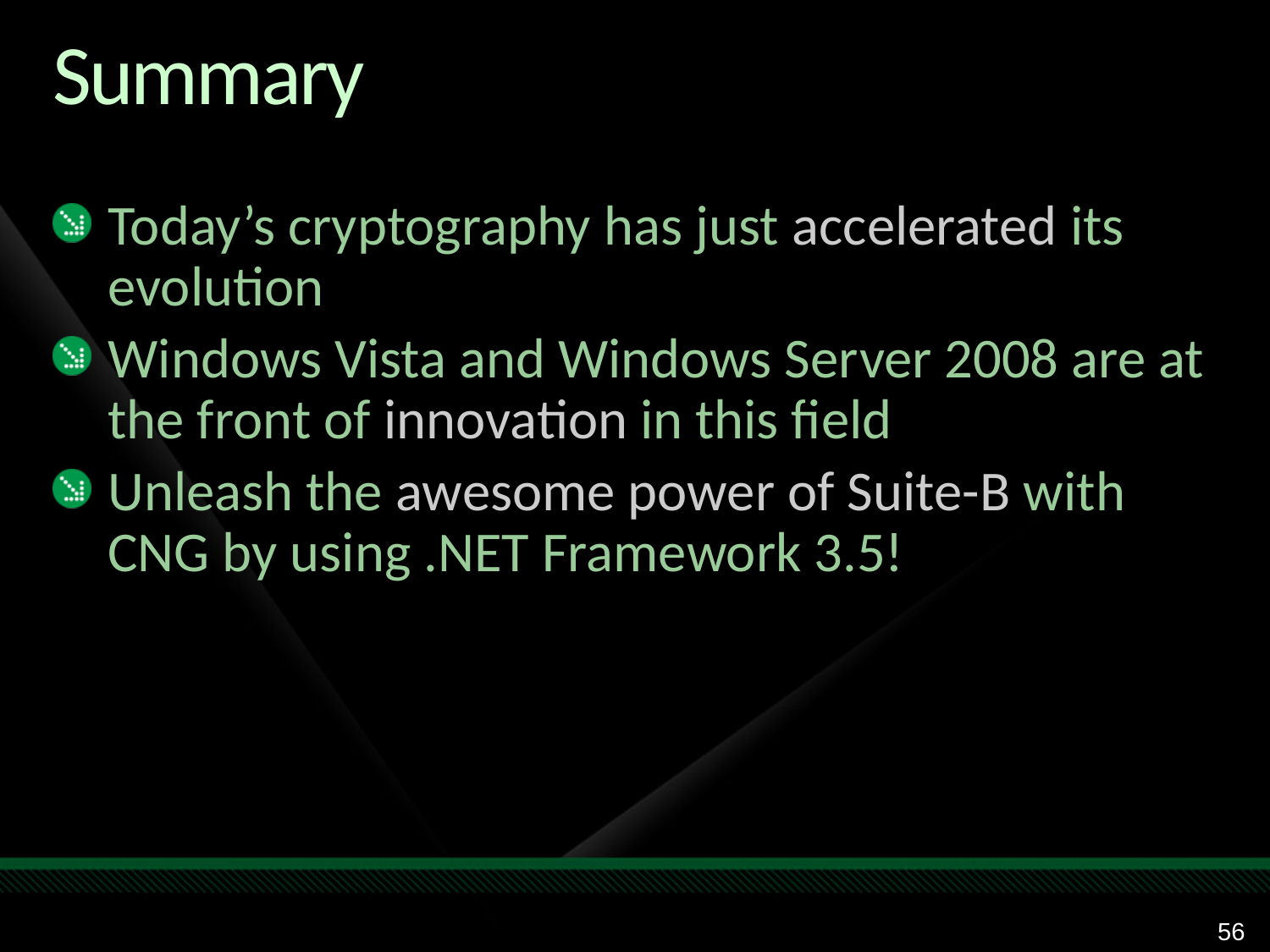

# Summary
Today’s cryptography has just accelerated its evolution
Windows Vista and Windows Server 2008 are at the front of innovation in this field
Unleash the awesome power of Suite-B with CNG by using .NET Framework 3.5!